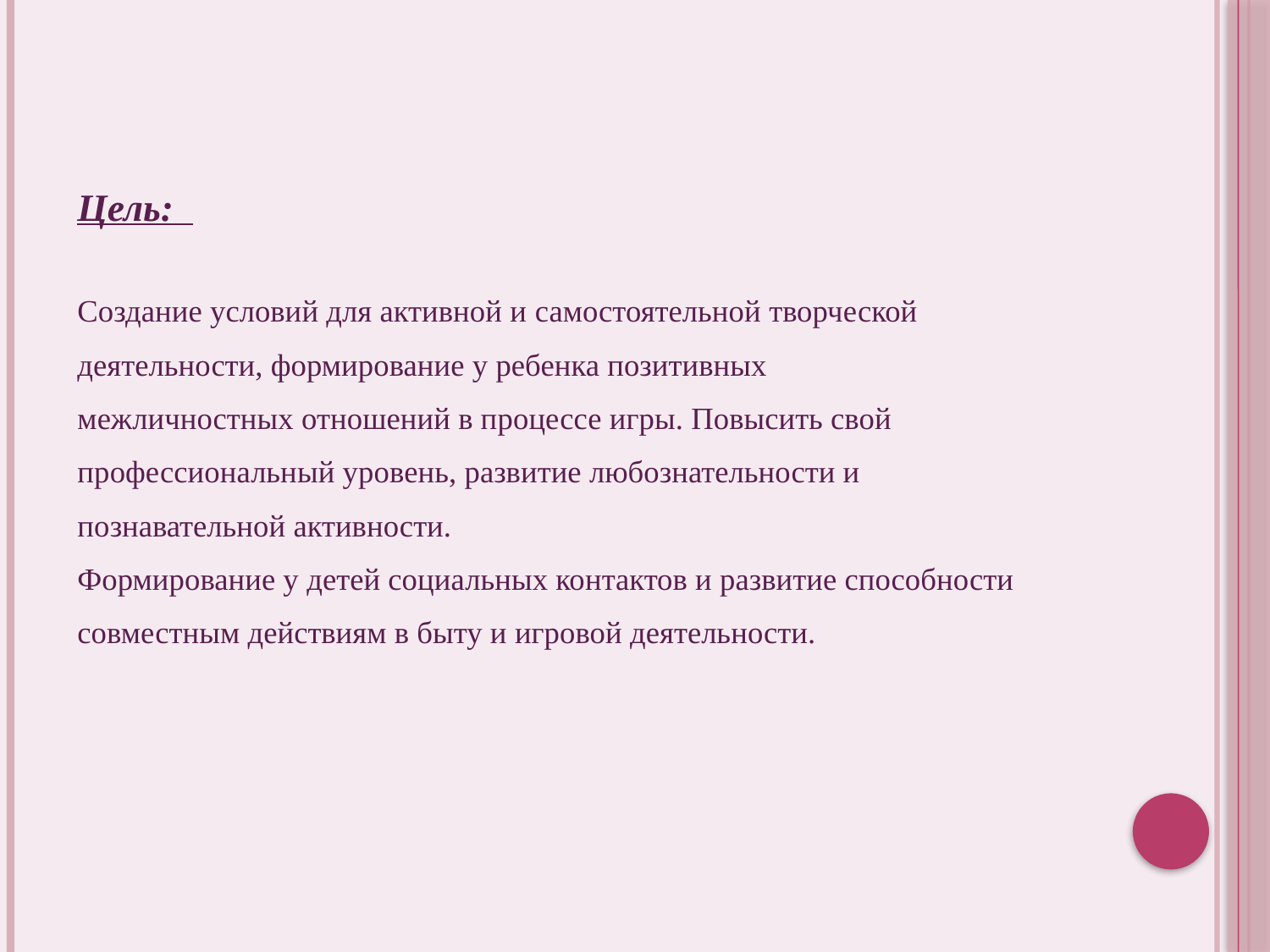

Цель:

Создание условий для активной и самостоятельной творческой
деятельности, формирование у ребенка позитивных
межличностных отношений в процессе игры. Повысить свой
профессиональный уровень, развитие любознательности и
познавательной активности.
Формирование у детей социальных контактов и развитие способности
совместным действиям в быту и игровой деятельности.